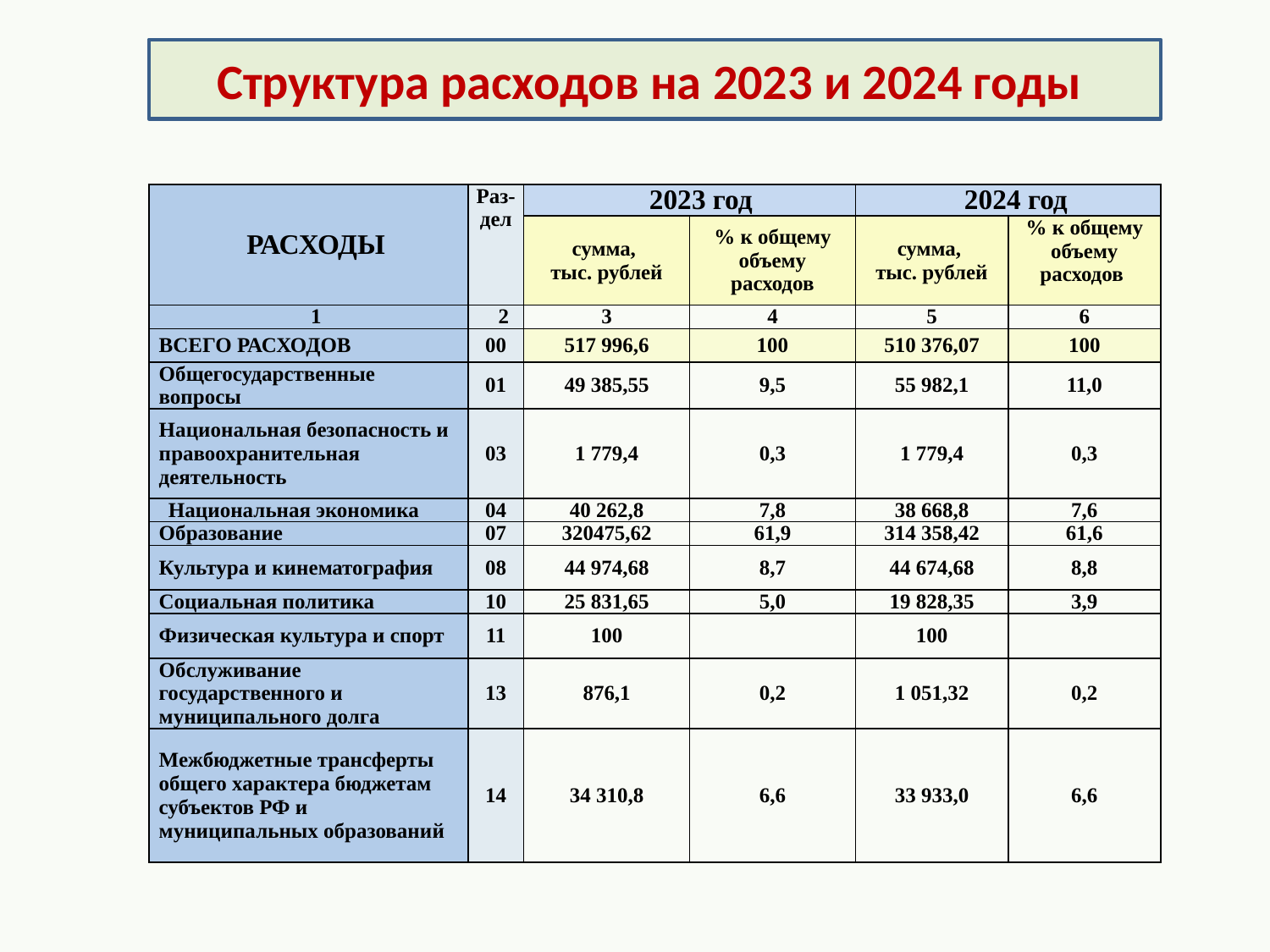

Структура расходов на 2023 и 2024 годы
| РАСХОДЫ | Раз-дел | 2023 год |  | 2024 год |  |
| --- | --- | --- | --- | --- | --- |
|  |  | сумма, тыс. рублей | % к общему объему расходов | сумма, тыс. рублей | % к общему объему расходов |
| 1 | 2 | 3 | 4 | 5 | 6 |
| ВСЕГО РАСХОДОВ | 00 | 517 996,6 | 100 | 510 376,07 | 100 |
| Общегосударственные вопросы | 01 | 49 385,55 | 9,5 | 55 982,1 | 11,0 |
| Национальная безопасность и правоохранительная деятельность | 03 | 1 779,4 | 0,3 | 1 779,4 | 0,3 |
| Национальная экономика | 04 | 40 262,8 | 7,8 | 38 668,8 | 7,6 |
| Образование | 07 | 320475,62 | 61,9 | 314 358,42 | 61,6 |
| Культура и кинематография | 08 | 44 974,68 | 8,7 | 44 674,68 | 8,8 |
| Социальная политика | 10 | 25 831,65 | 5,0 | 19 828,35 | 3,9 |
| Физическая культура и спорт | 11 | 100 |  | 100 |  |
| Обслуживание государственного и муниципального долга | 13 | 876,1 | 0,2 | 1 051,32 | 0,2 |
| Межбюджетные трансферты общего характера бюджетам субъектов РФ и муниципальных образований | 14 | 34 310,8 | 6,6 | 33 933,0 | 6,6 |